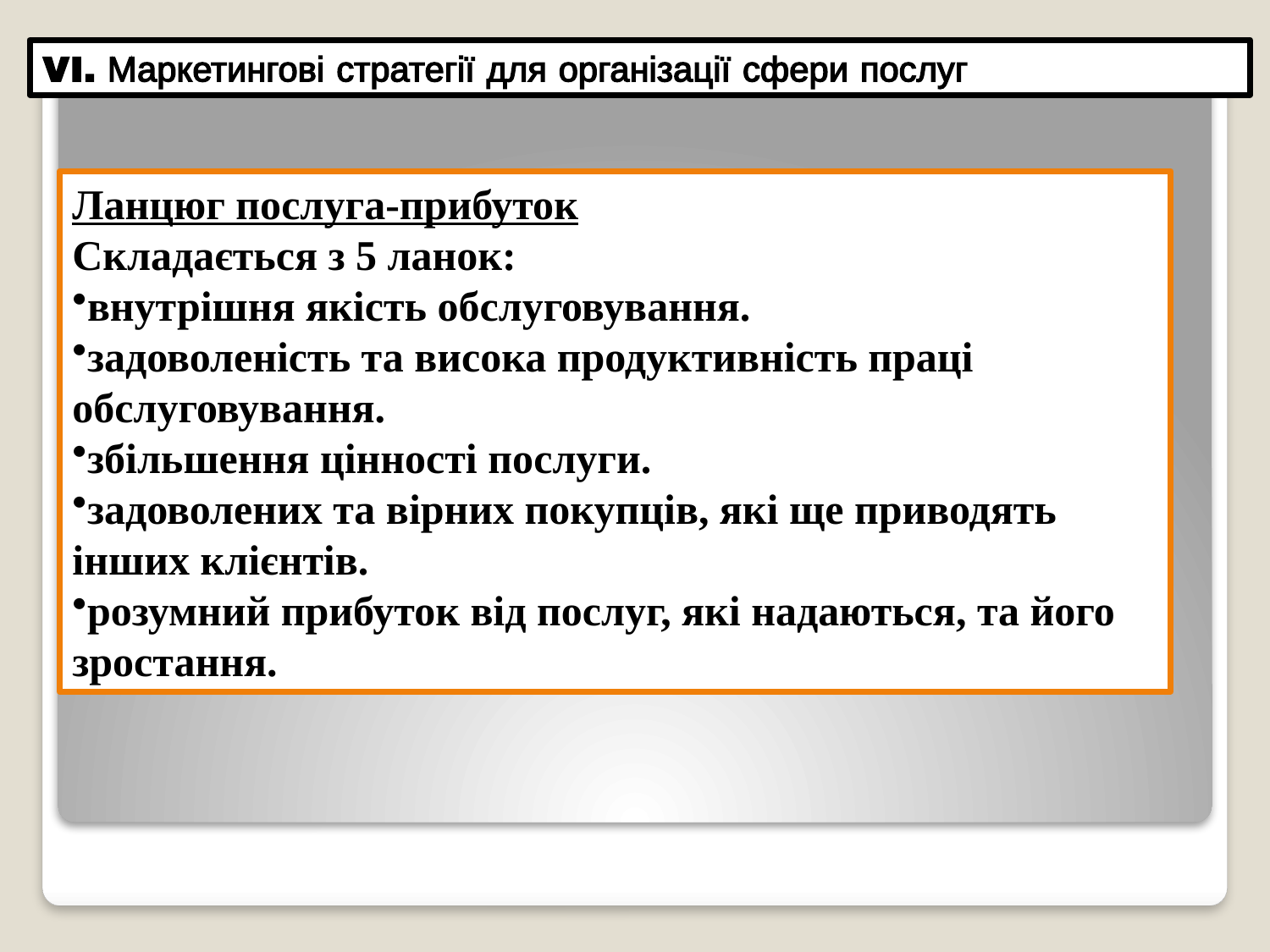

VI. Маркетингові стратегії для організації сфери послуг
Ланцюг послуга-прибуток
Складається з 5 ланок:
внутрішня якість обслуговування.
задоволеність та висока продуктивність праці обслуговування.
збільшення цінності послуги.
задоволених та вірних покупців, які ще приводять інших клієнтів.
розумний прибуток від послуг, які надаються, та його зростання.